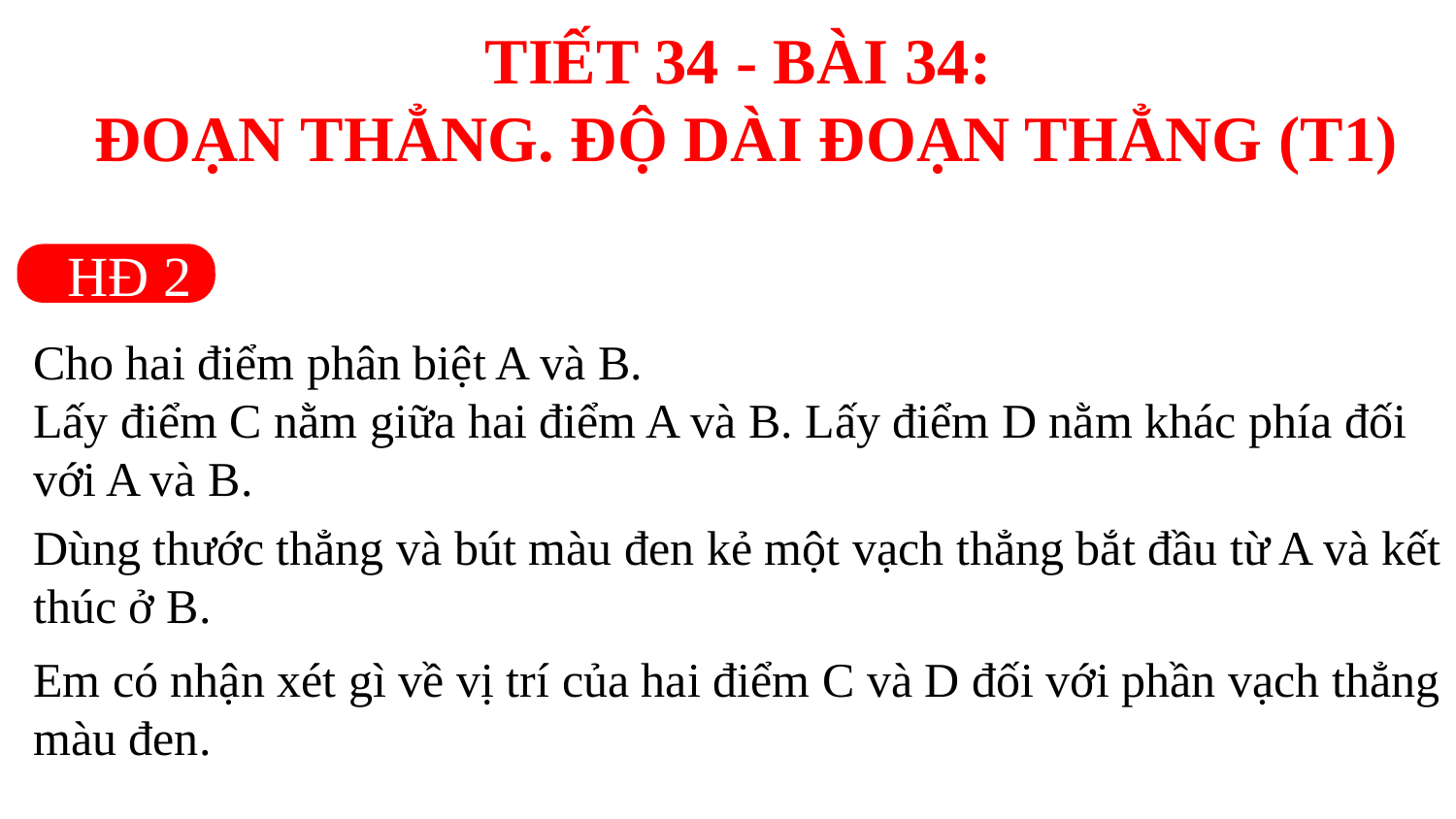

TIẾT 34 - BÀI 34:
ĐOẠN THẲNG. ĐỘ DÀI ĐOẠN THẲNG (T1)
HĐ 2

Cho hai điểm phân biệt A và B.
Lấy điểm C nằm giữa hai điểm A và B. Lấy điểm D nằm khác phía đối với A và B.
Dùng thước thẳng và bút màu đen kẻ một vạch thẳng bắt đầu từ A và kết thúc ở B.
Em có nhận xét gì về vị trí của hai điểm C và D đối với phần vạch thẳng màu đen.